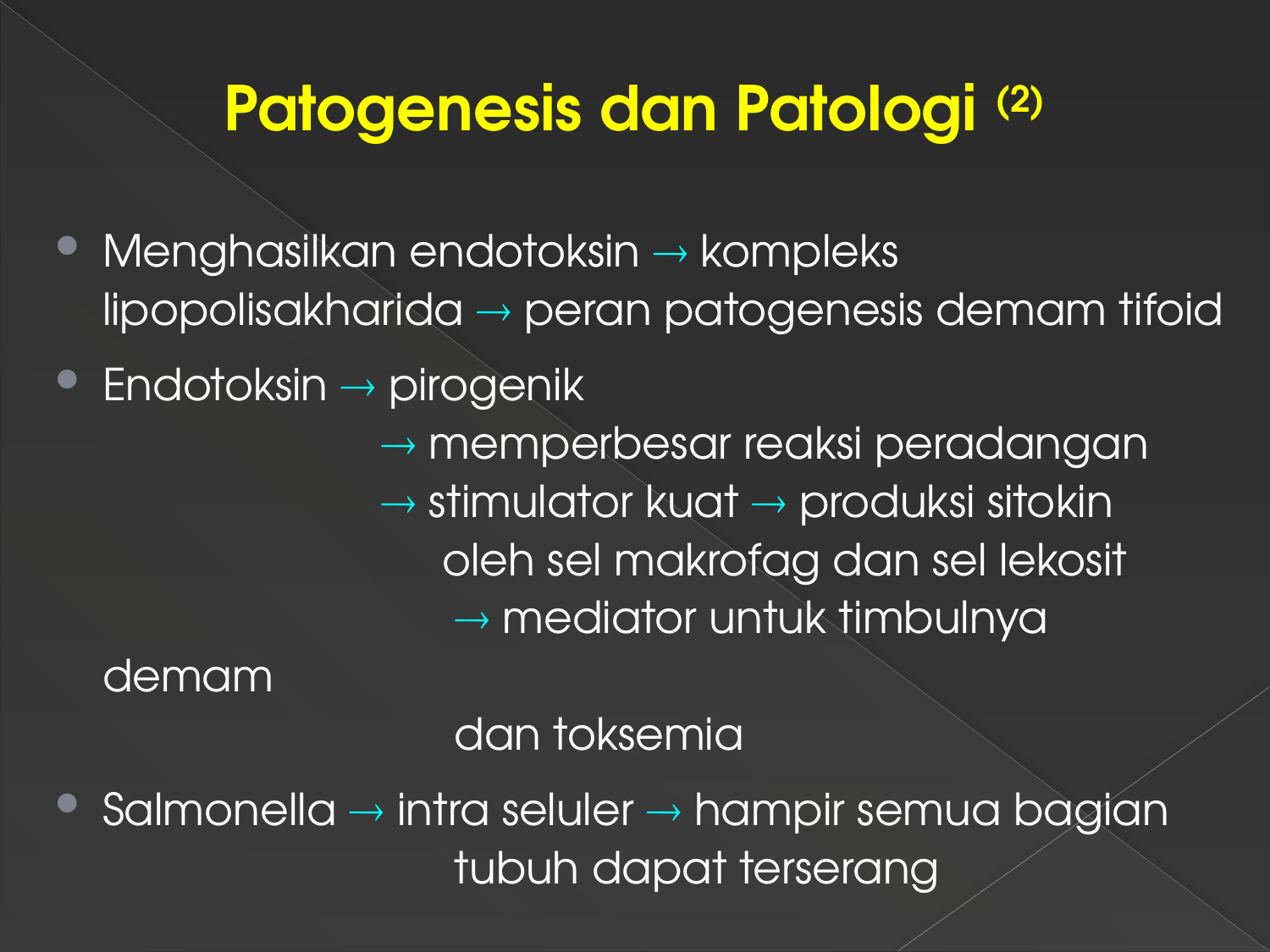

Patogenesis dan Patologi (2)
Menghasilkan endotoksin → kompleks lipopolisakharida → peran patogenesis demam tifoid
Endotoksin → pirogenik
		  → memperbesar reaksi peradangan
		  → stimulator kuat → produksi sitokin
		       oleh sel makrofag dan sel lekosit
		        → mediator untuk timbulnya demam
		        dan toksemia
Salmonella → intra seluler → hampir semua bagian
		        tubuh dapat terserang